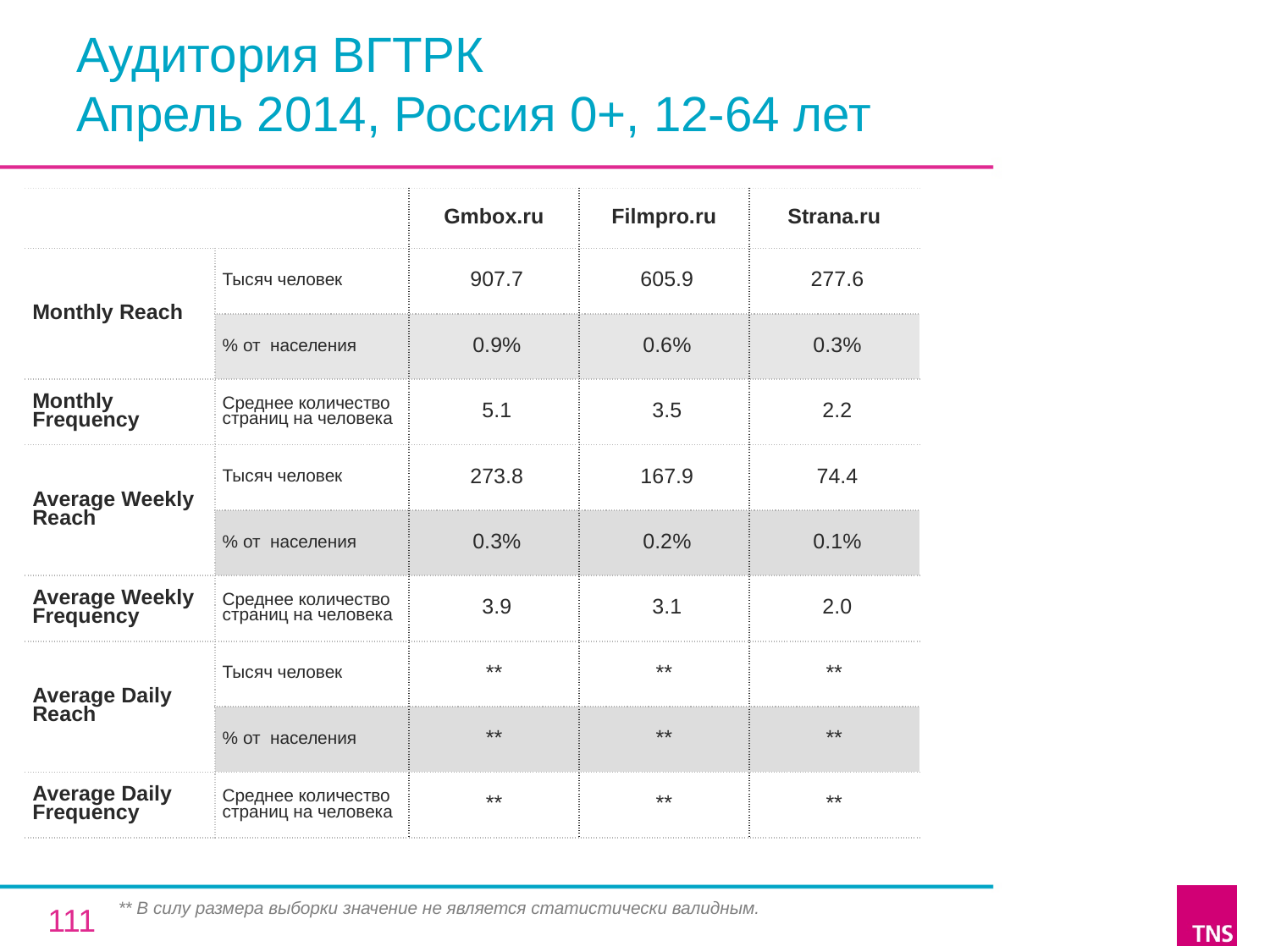

# Аудитория ВГТРК Апрель 2014, Россия 0+, 12-64 лет
|  |  | Gmbox.ru | Filmpro.ru | Strana.ru |
| --- | --- | --- | --- | --- |
| Monthly Reach | Тысяч человек | 907.7 | 605.9 | 277.6 |
|  | % от населения | 0.9% | 0.6% | 0.3% |
| Monthly Frequency | Среднее количество страниц на человека | 5.1 | 3.5 | 2.2 |
| Average Weekly Reach | Тысяч человек | 273.8 | 167.9 | 74.4 |
|  | % от населения | 0.3% | 0.2% | 0.1% |
| Average Weekly Frequency | Среднее количество страниц на человека | 3.9 | 3.1 | 2.0 |
| Average Daily Reach | Тысяч человек | \*\* | \*\* | \*\* |
|  | % от населения | \*\* | \*\* | \*\* |
| Average Daily Frequency | Среднее количество страниц на человека | \*\* | \*\* | \*\* |
** В силу размера выборки значение не является статистически валидным.
111